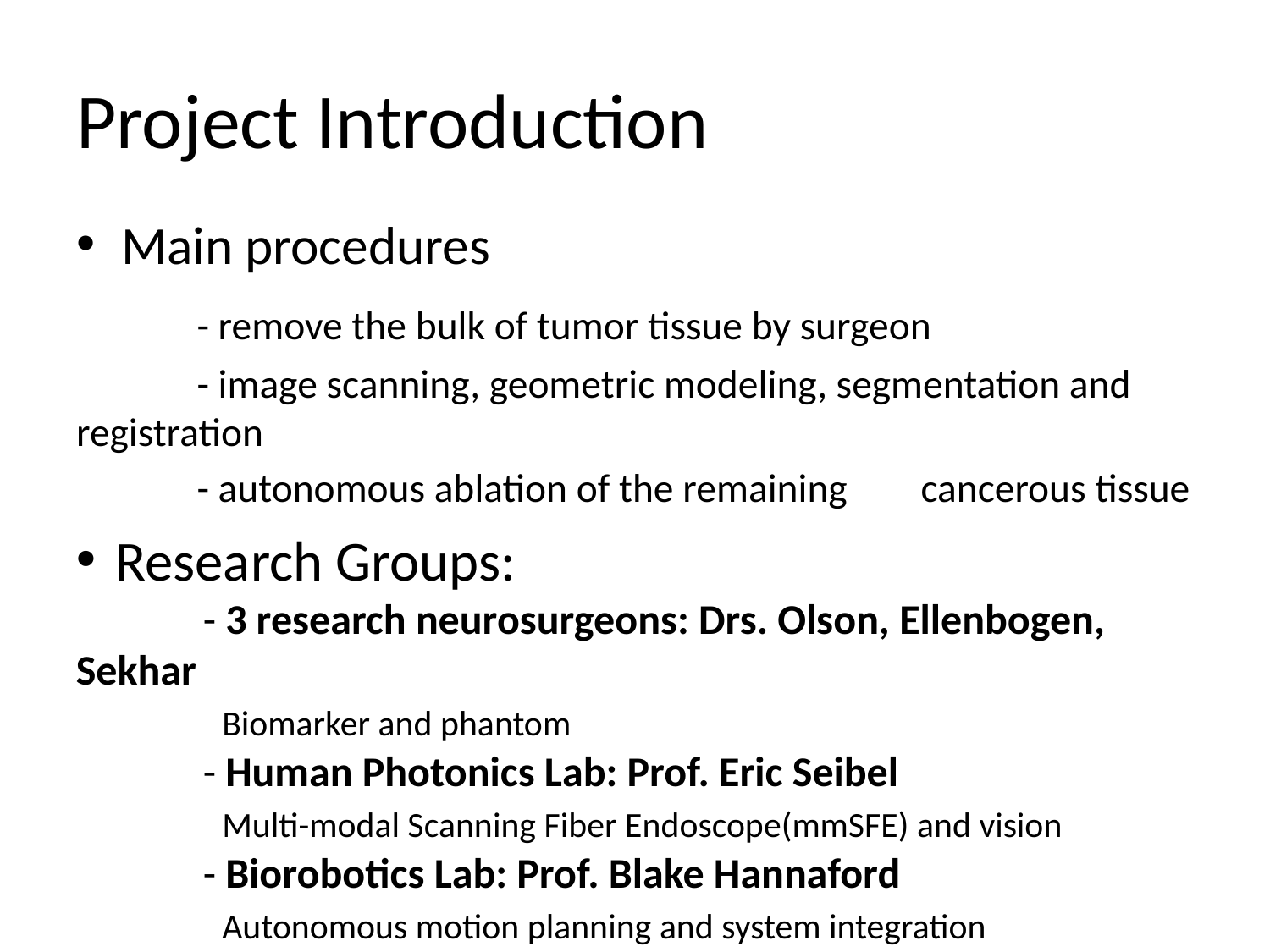

# Project Introduction
Main procedures
	- remove the bulk of tumor tissue by surgeon
	- image scanning, geometric modeling, segmentation and 	registration
	- autonomous ablation of the remaining 	cancerous tissue

Research Groups:
	- 3 research neurosurgeons: Drs. Olson, Ellenbogen, Sekhar
	  Biomarker and phantom
	- Human Photonics Lab: Prof. Eric Seibel
	  Multi-modal Scanning Fiber Endoscope(mmSFE) and vision
	- Biorobotics Lab: Prof. Blake Hannaford
	  Autonomous motion planning and system integration